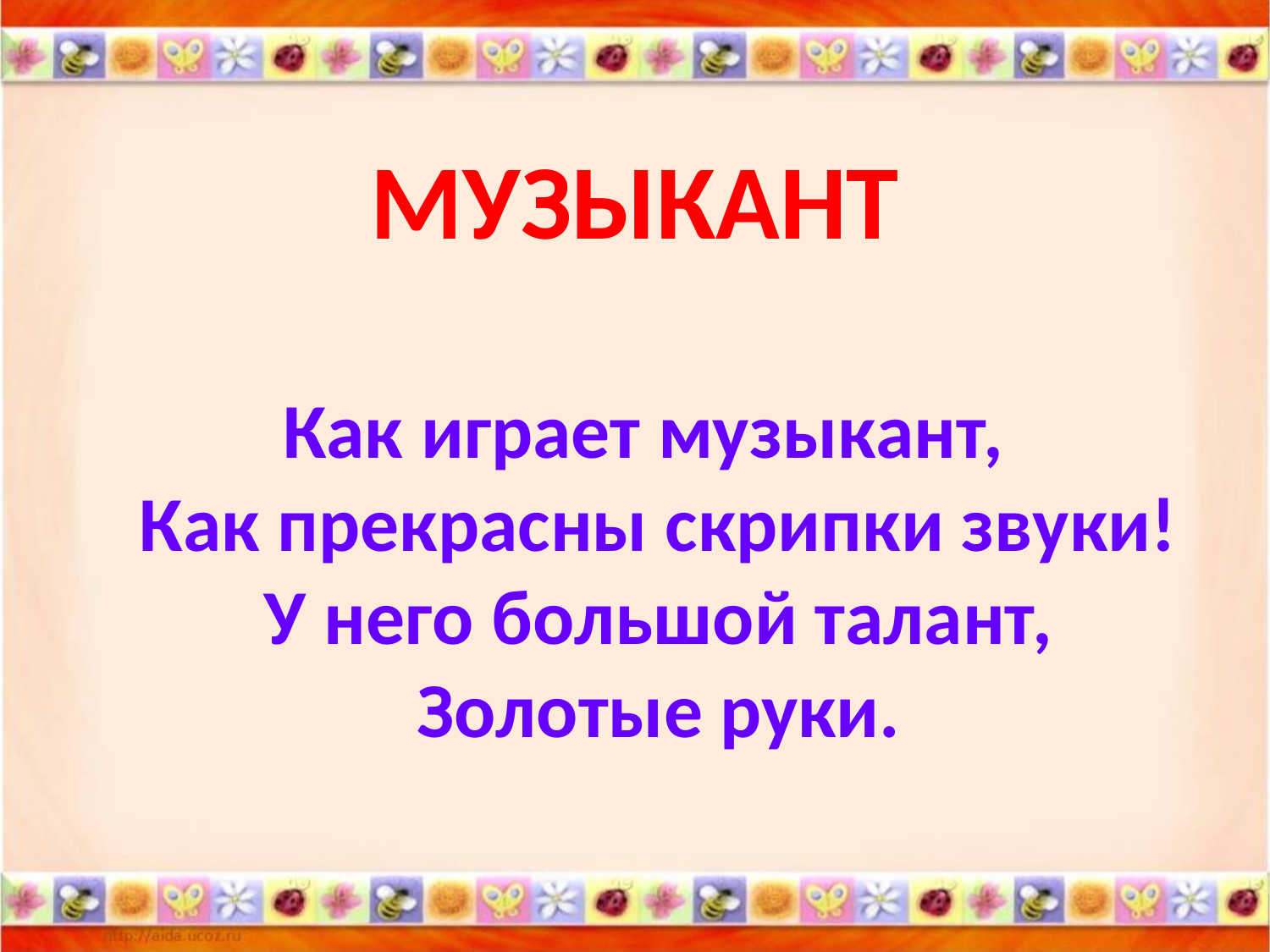

# МУЗЫКАНТ

 Как играет музыкант,
Как прекрасны скрипки звуки!
У него большой талант,
Золотые руки.